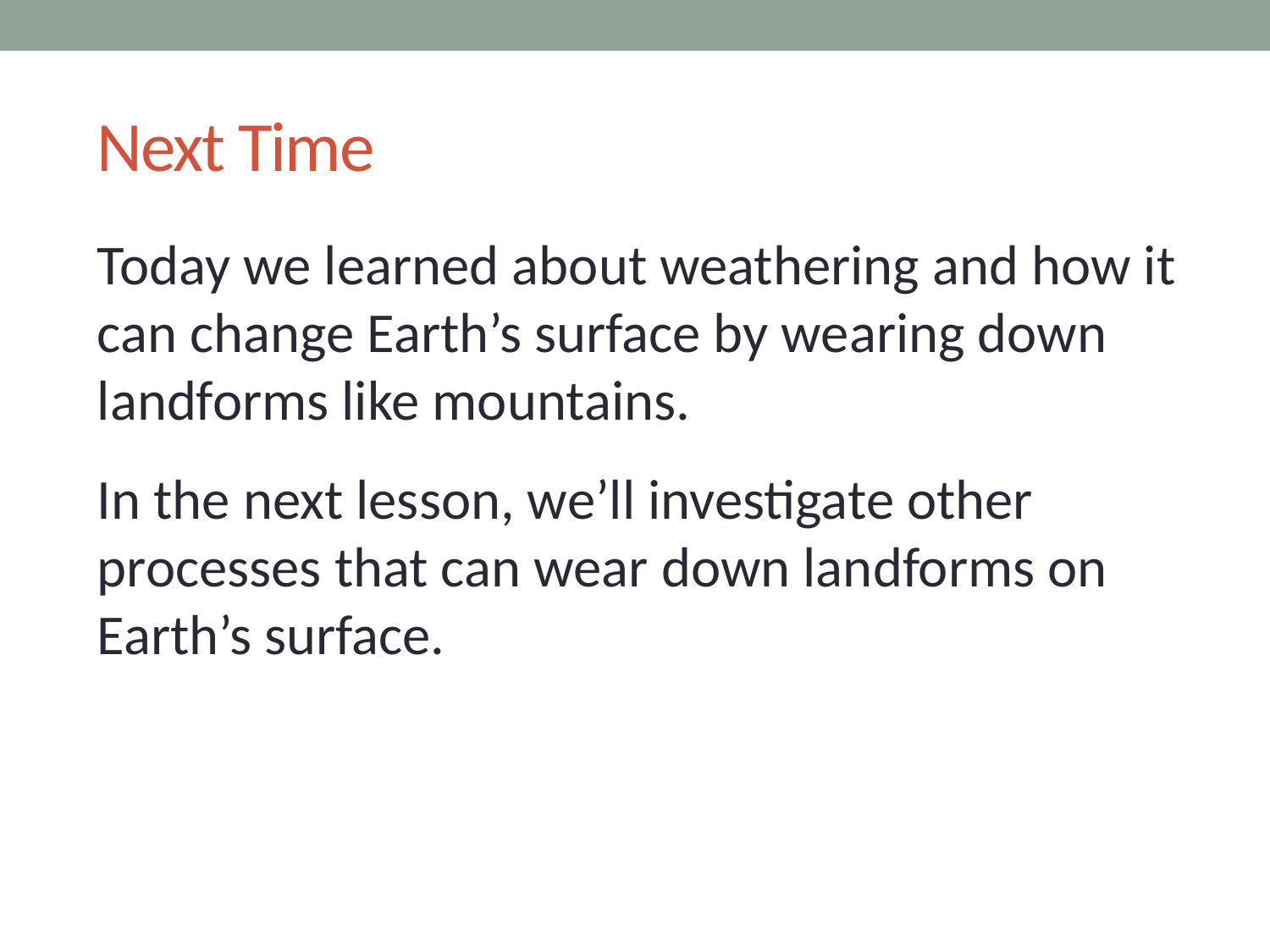

# Next Time
Today we learned about weathering and how it can change Earth’s surface by wearing down landforms like mountains.
In the next lesson, we’ll investigate other processes that can wear down landforms on Earth’s surface.